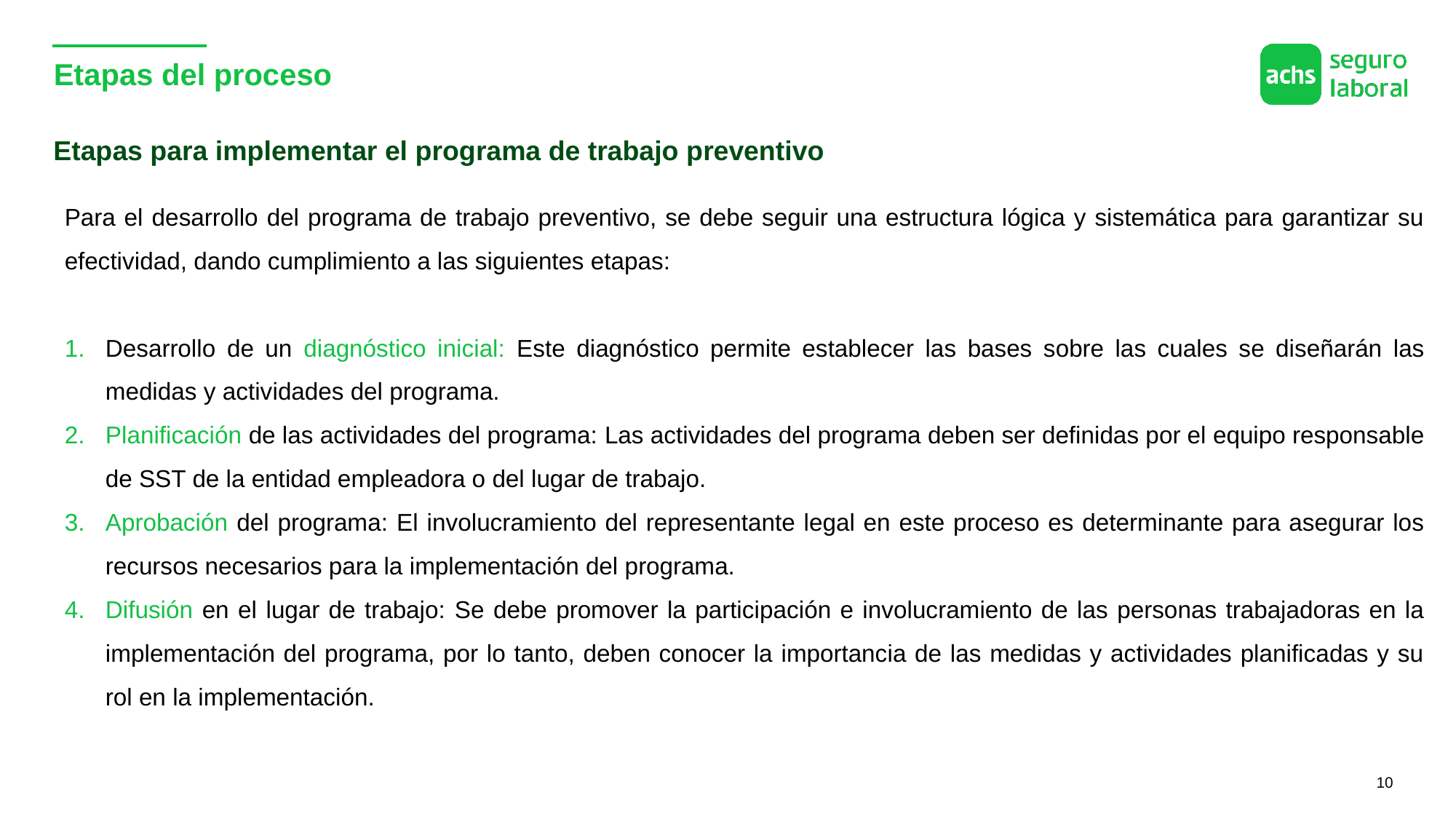

# Etapas del proceso
Etapas para implementar el programa de trabajo preventivo
Para el desarrollo del programa de trabajo preventivo, se debe seguir una estructura lógica y sistemática para garantizar su efectividad, dando cumplimiento a las siguientes etapas:

Desarrollo de un diagnóstico inicial: Este diagnóstico permite establecer las bases sobre las cuales se diseñarán las medidas y actividades del programa.
Planificación de las actividades del programa: Las actividades del programa deben ser definidas por el equipo responsable de SST de la entidad empleadora o del lugar de trabajo.
Aprobación del programa: El involucramiento del representante legal en este proceso es determinante para asegurar los recursos necesarios para la implementación del programa.
Difusión en el lugar de trabajo: Se debe promover la participación e involucramiento de las personas trabajadoras en la implementación del programa, por lo tanto, deben conocer la importancia de las medidas y actividades planificadas y su rol en la implementación.
10